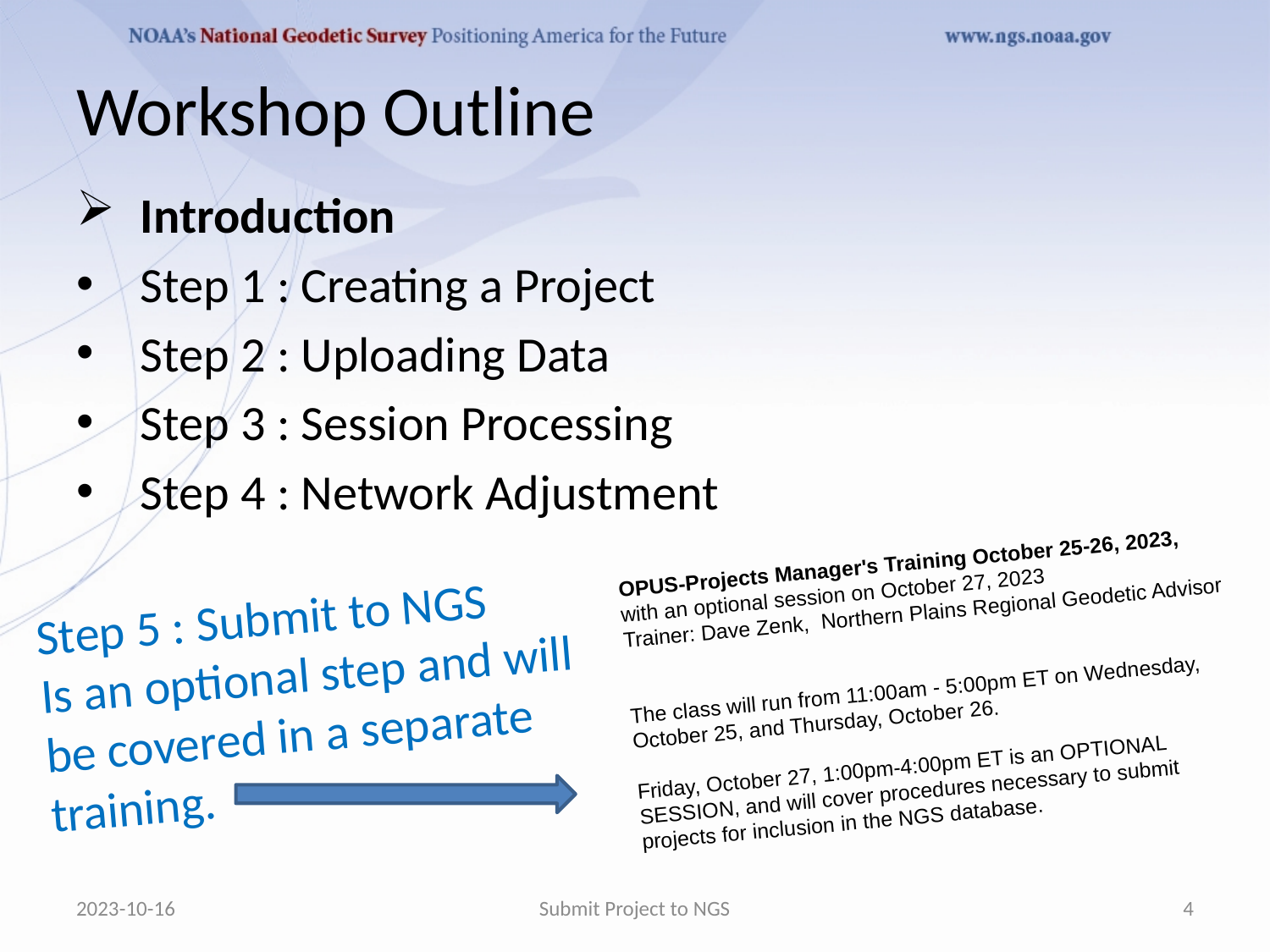

# Workshop Outline
Introduction
Step 1 : Creating a Project
Step 2 : Uploading Data
Step 3 : Session Processing
Step 4 : Network Adjustment
OPUS-Projects Manager's Training October 25-26, 2023,
with an optional session on October 27, 2023
Trainer: Dave Zenk,  Northern Plains Regional Geodetic Advisor

The class will run from 11:00am - 5:00pm ET on Wednesday, October 25, and Thursday, October 26.

Friday, October 27, 1:00pm-4:00pm ET is an OPTIONAL SESSION, and will cover procedures necessary to submit projects for inclusion in the NGS database.
Step 5 : Submit to NGS
Is an optional step and will be covered in a separate training.

2023-10-16
Submit Project to NGS
4